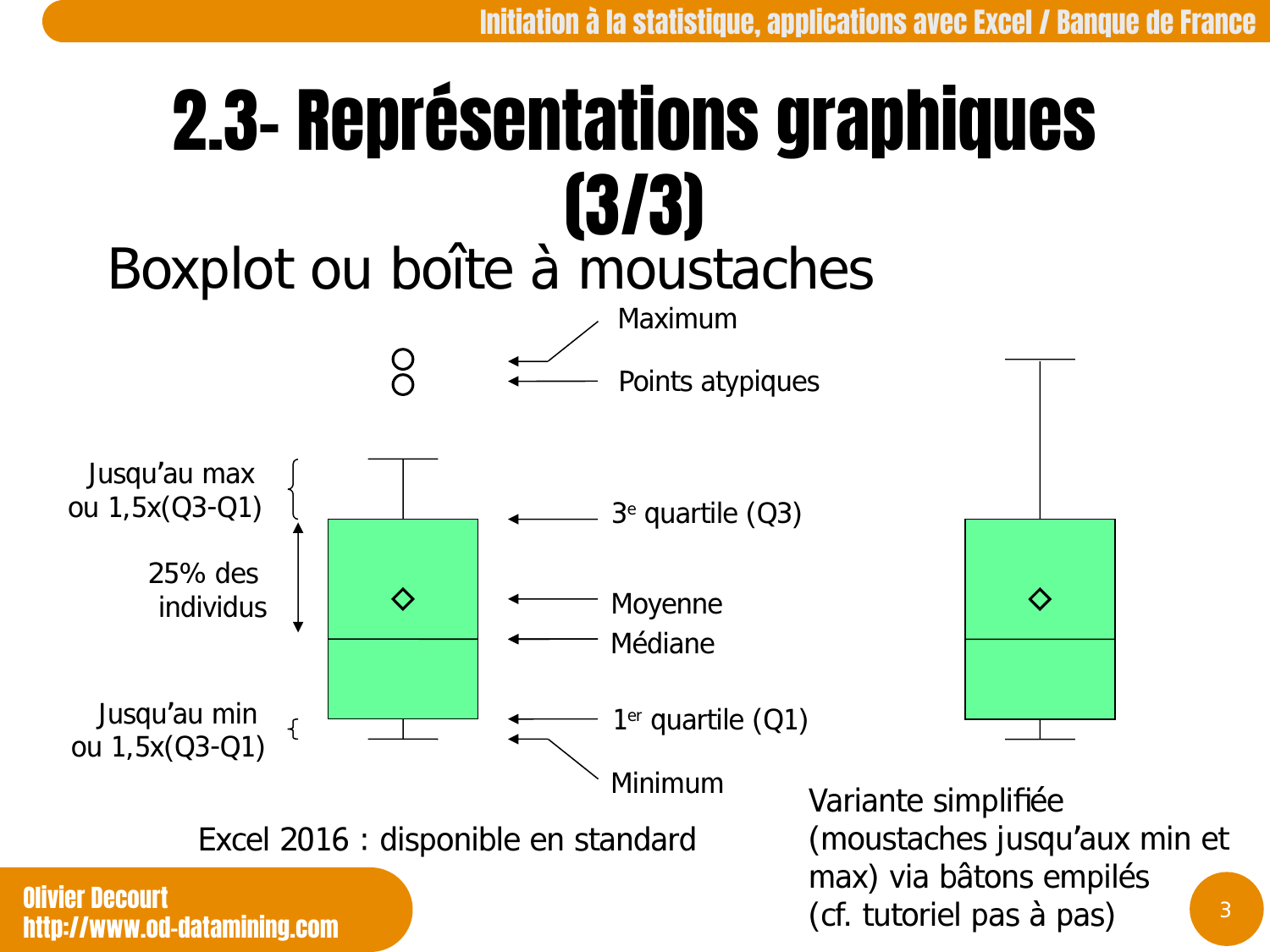

# 2.3- Représentations graphiques (3/3)
Boxplot ou boîte à moustaches
Maximum

Points atypiques

Jusqu’au max
ou 1,5x(Q3-Q1)

3e quartile (Q3)

25% des
individus
Moyenne

Médiane

Jusqu’au min
ou 1,5x(Q3-Q1)
1er quartile (Q1)

Minimum
Variante simplifiée (moustaches jusqu’aux min et max) via bâtons empilés
(cf. tutoriel pas à pas)
Excel 2016 : disponible en standard